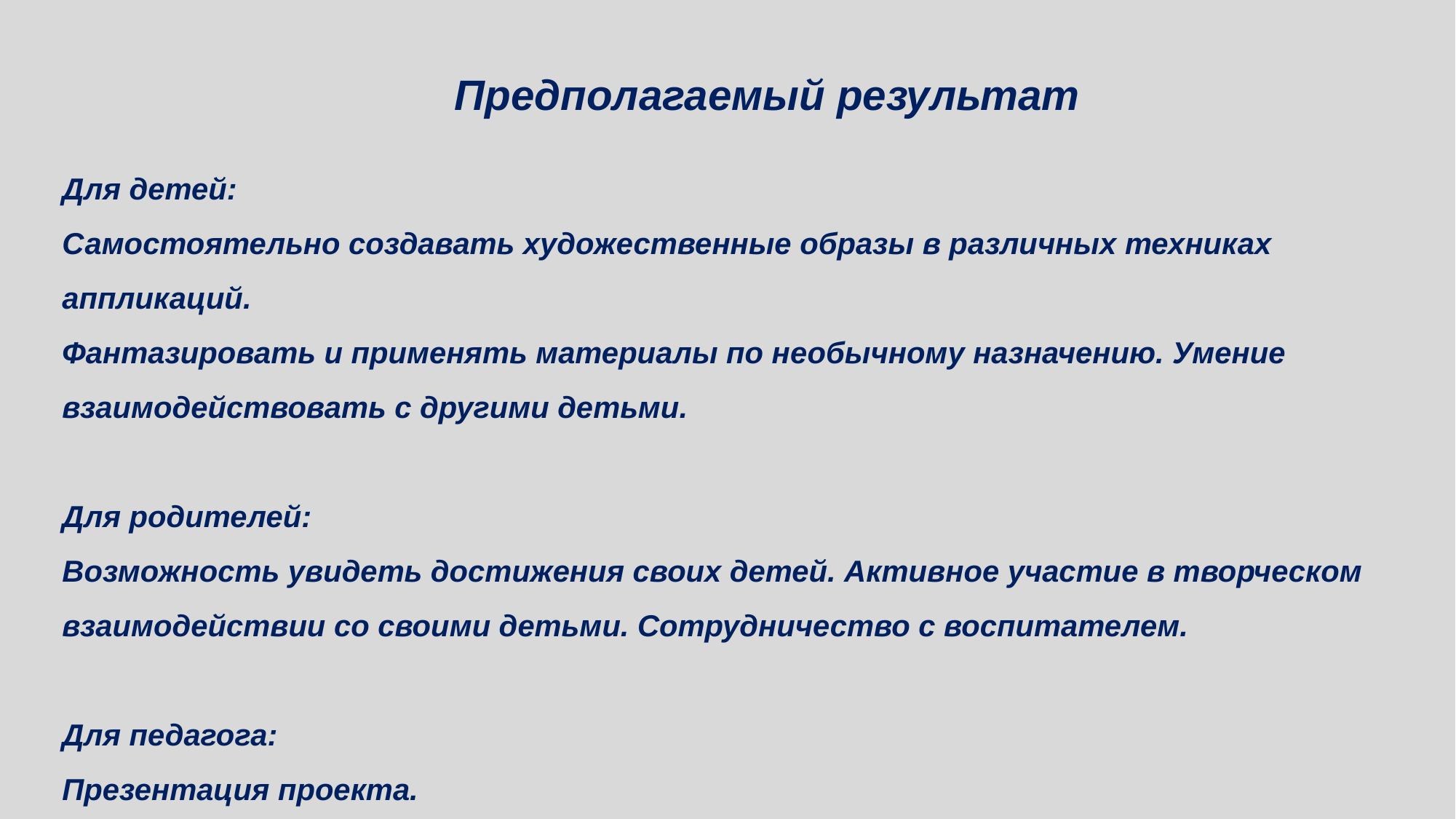

Предполагаемый результат

Для детей:
Самостоятельно создавать художественные образы в различных техниках аппликаций.
Фантазировать и применять материалы по необычному назначению. Умение взаимодействовать с другими детьми.

Для родителей:
Возможность увидеть достижения своих детей. Активное участие в творческом взаимодействии со своими детьми. Сотрудничество с воспитателем.

Для педагога:
Презентация проекта.